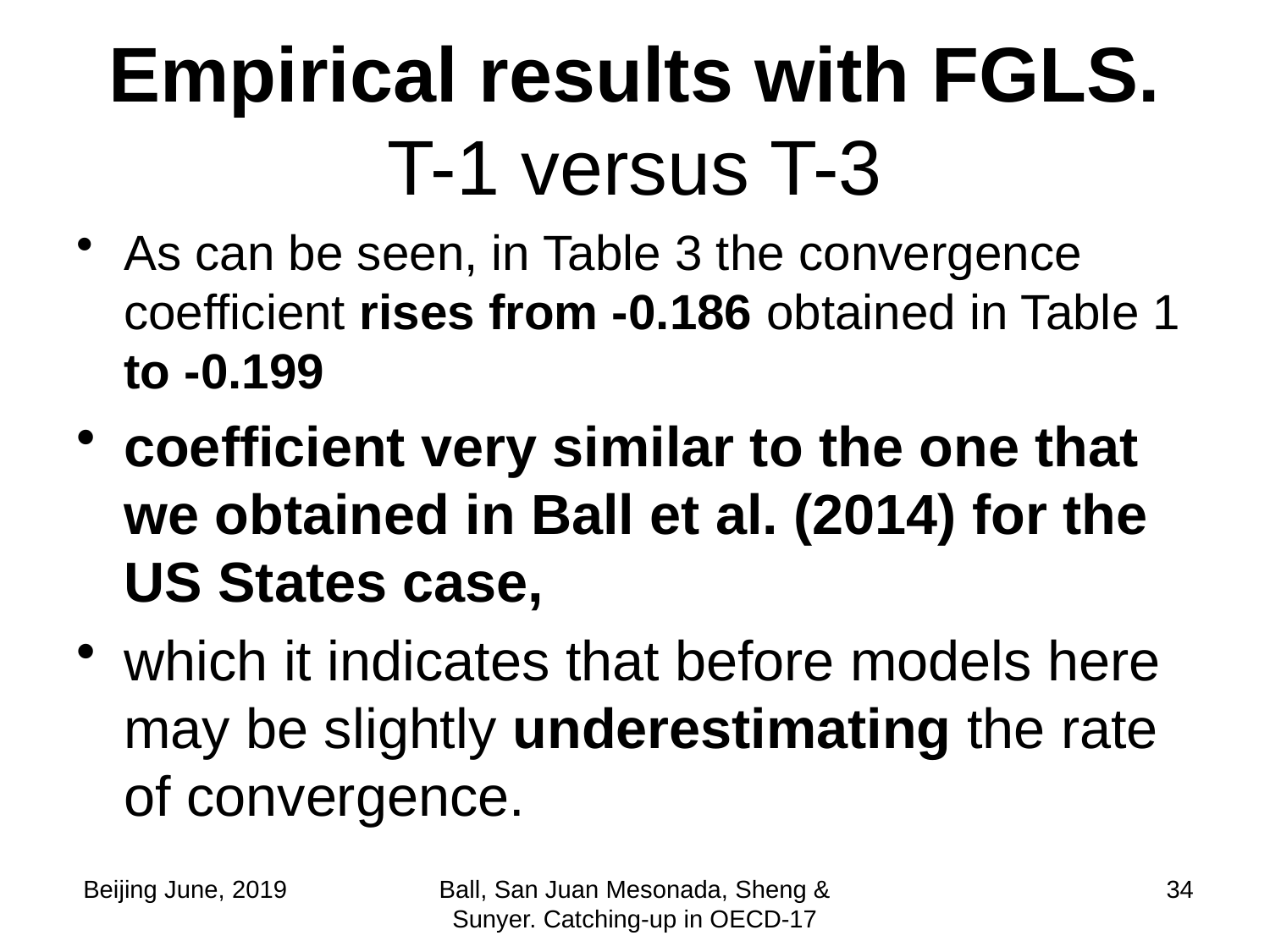

# Empirical results with FGLS. T-1 versus T-3
As can be seen, in Table 3 the convergence coefficient rises from -0.186 obtained in Table 1 to -0.199
coefficient very similar to the one that we obtained in Ball et al. (2014) for the US States case,
which it indicates that before models here may be slightly underestimating the rate of convergence.

 Beijing June, 2019
Ball, San Juan Mesonada, Sheng & Sunyer. Catching-up in OECD-17
34